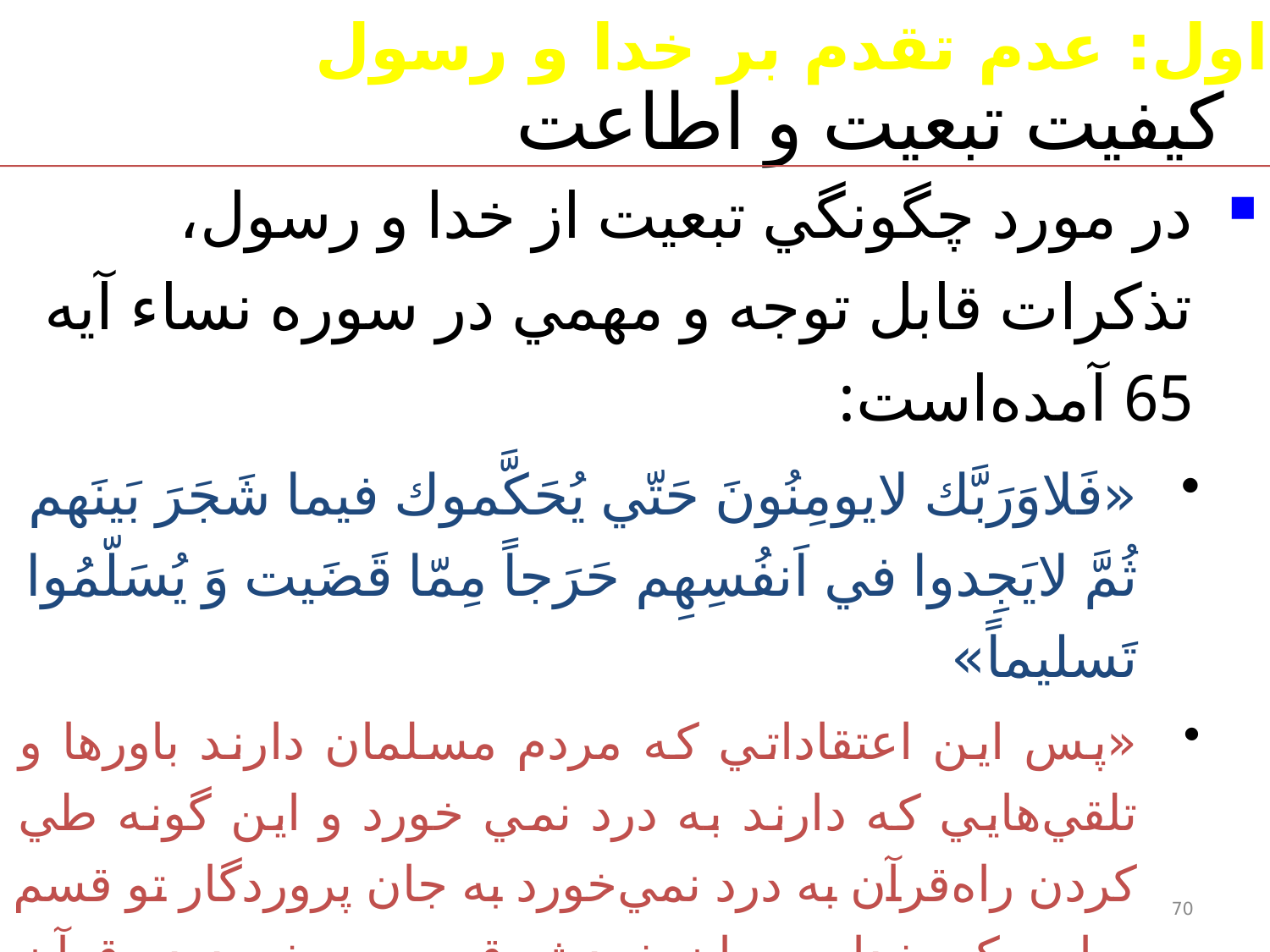

اصل اول: عدم تقدم بر خدا و رسول
# كيفيت تبعيت و اطاعت
در مورد چگونگي تبعيت از خدا و رسول، تذكرات قابل توجه و مهمي در سوره نساء آيه 65 آمده‌است:
«فَلاوَرَبَّك لايومِنُونَ حَتّي يُحَكَّموك فيما شَجَرَ بَينَهم ثُمَّ لايَجِدوا في اَنفُسِهِم حَرَجاً مِمّا قَضَيت وَ يُسَلّمُوا تَسليماً»
«پس اين اعتقاداتي كه مردم مسلمان دارند باورها و تلقي‌هايي كه دارند به درد نمي خورد و اين گونه طي كردن راه‌قرآن به درد نمي‌خورد به جان پروردگار تو قسم – اين كه خدا به جان خودش قسم مي‌خورد در قرآن كم‌نظير است- اينها ايمان ندارند مگر زماني كه ترا بعنوان حاكم و قاضي در مشكلات زندگيشان قراردهند.»

70